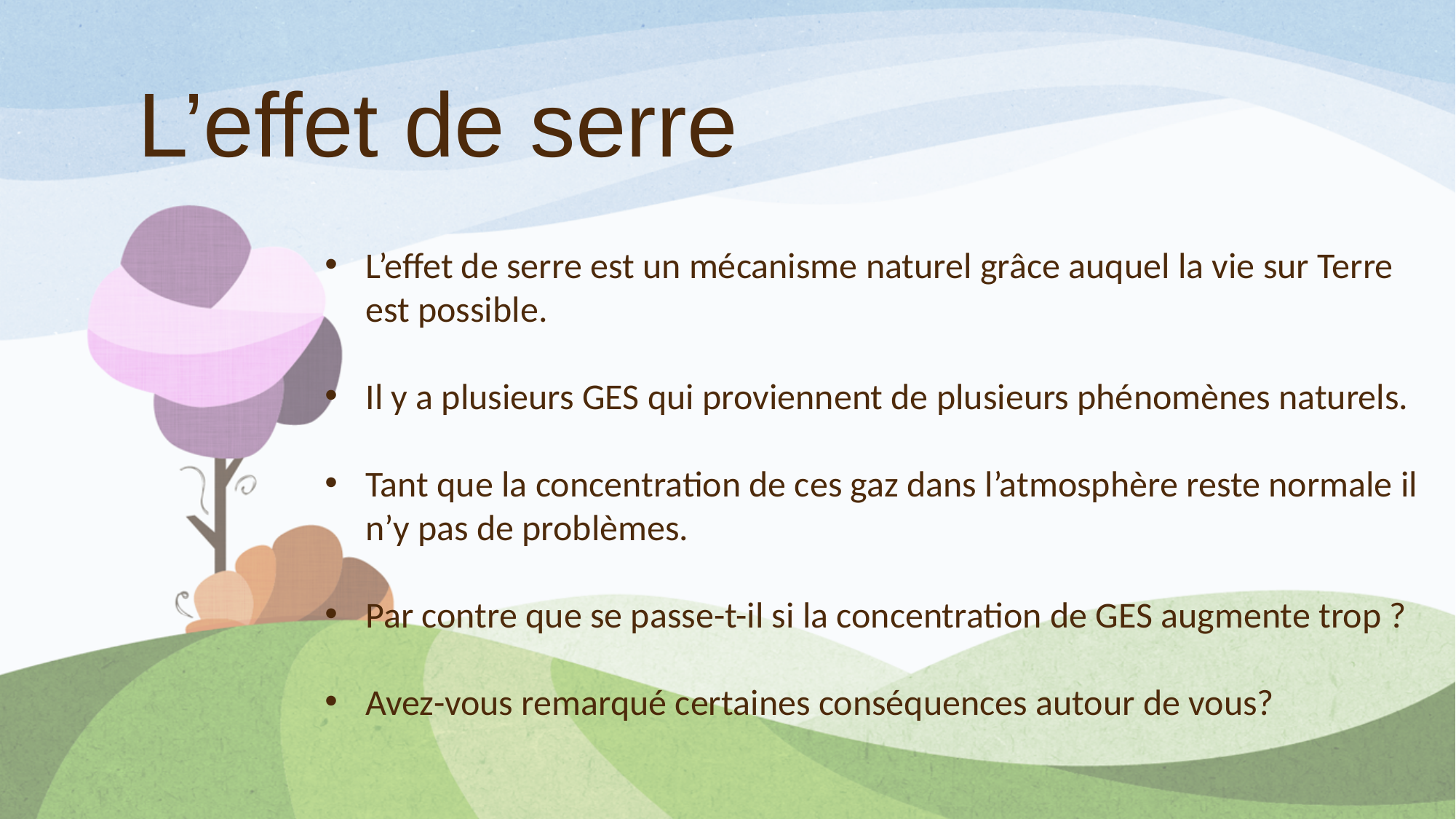

# L’effet de serre
L’effet de serre est un mécanisme naturel grâce auquel la vie sur Terre est possible.

Il y a plusieurs GES qui proviennent de plusieurs phénomènes naturels.

Tant que la concentration de ces gaz dans l’atmosphère reste normale il n’y pas de problèmes.

Par contre que se passe-t-il si la concentration de GES augmente trop ?

Avez-vous remarqué certaines conséquences autour de vous?